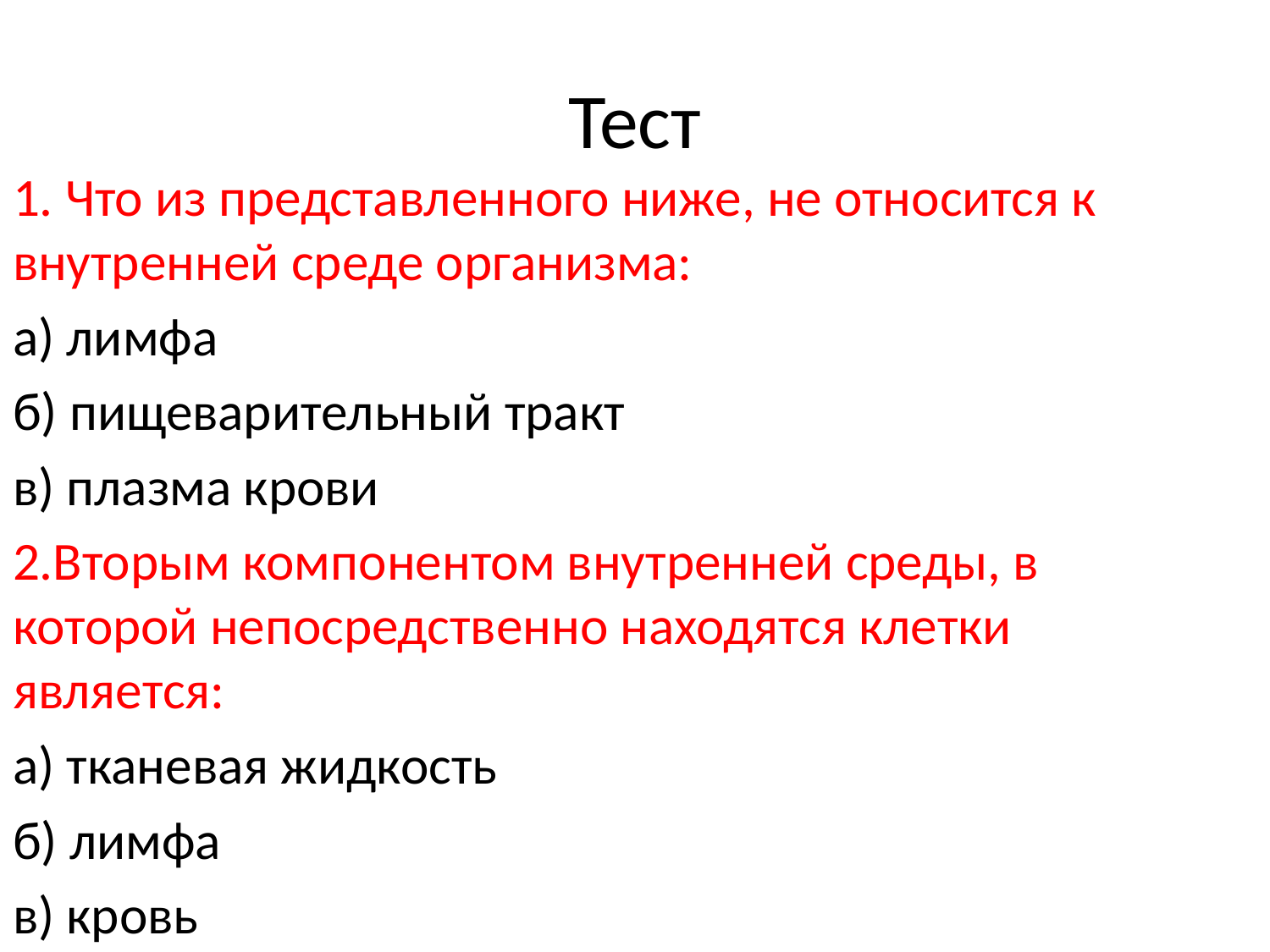

# Тест
1. Что из представленного ниже, не относится к внутренней среде организма:
а) лимфа
б) пищеварительный тракт
в) плазма крови
2.Вторым компонентом внутренней среды, в которой непосредственно находятся клетки является:
а) тканевая жидкость
б) лимфа
в) кровь